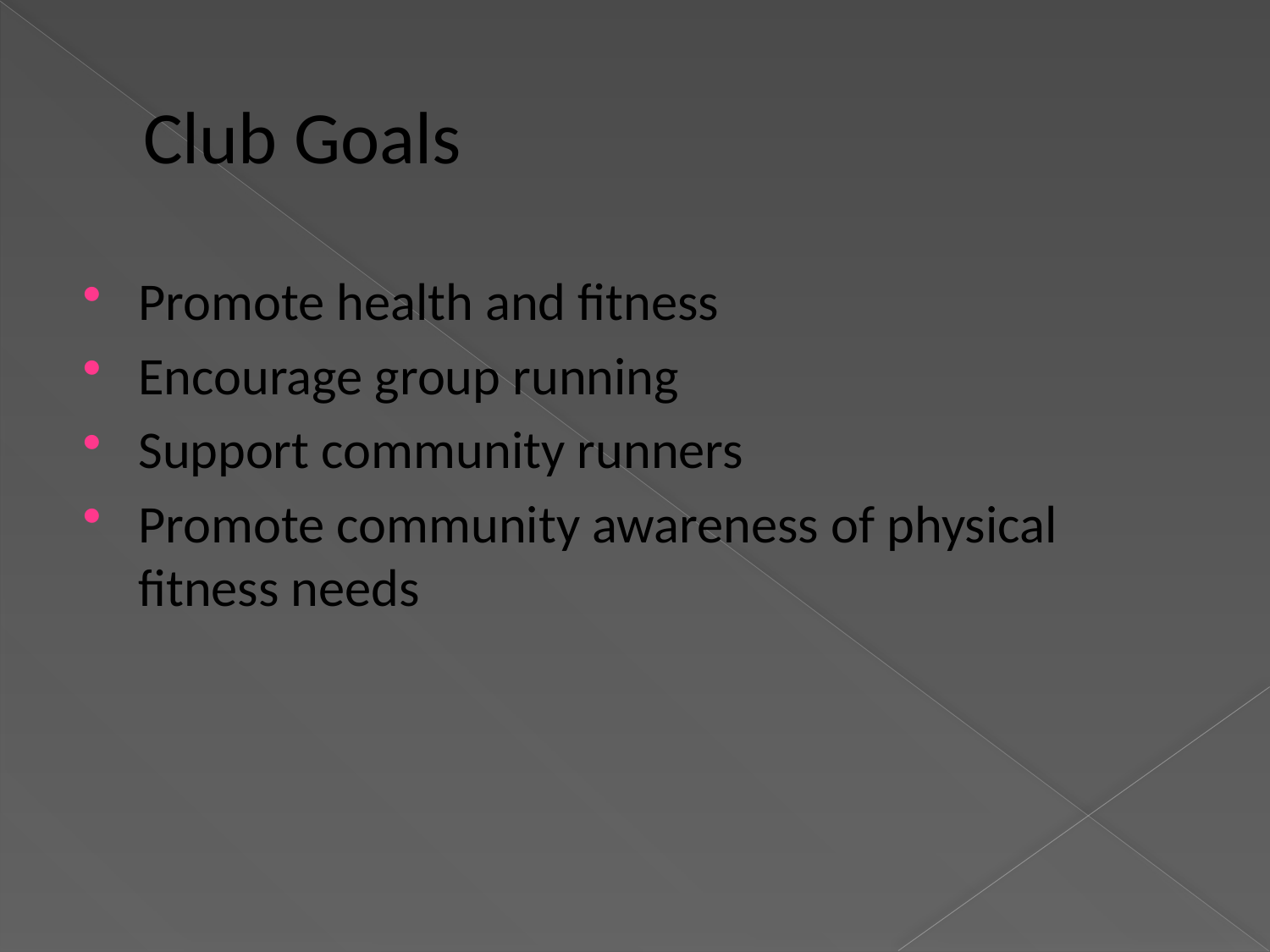

# Club Goals
Promote health and fitness
Encourage group running
Support community runners
Promote community awareness of physical fitness needs